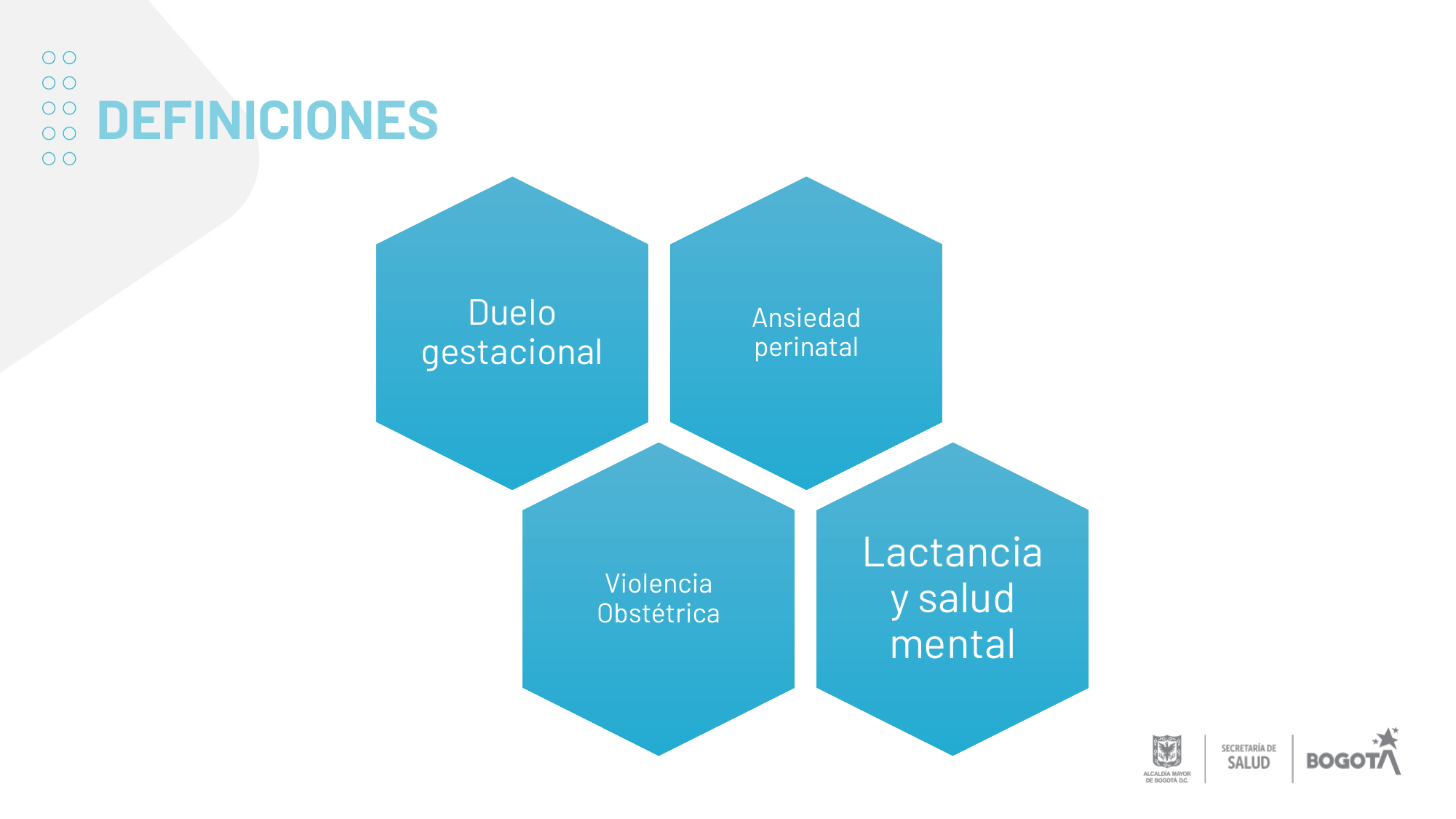

DEFINICIONES
Ansiedad perinatal
Duelo gestacional
Violencia Obstétrica
Lactancia y salud mental